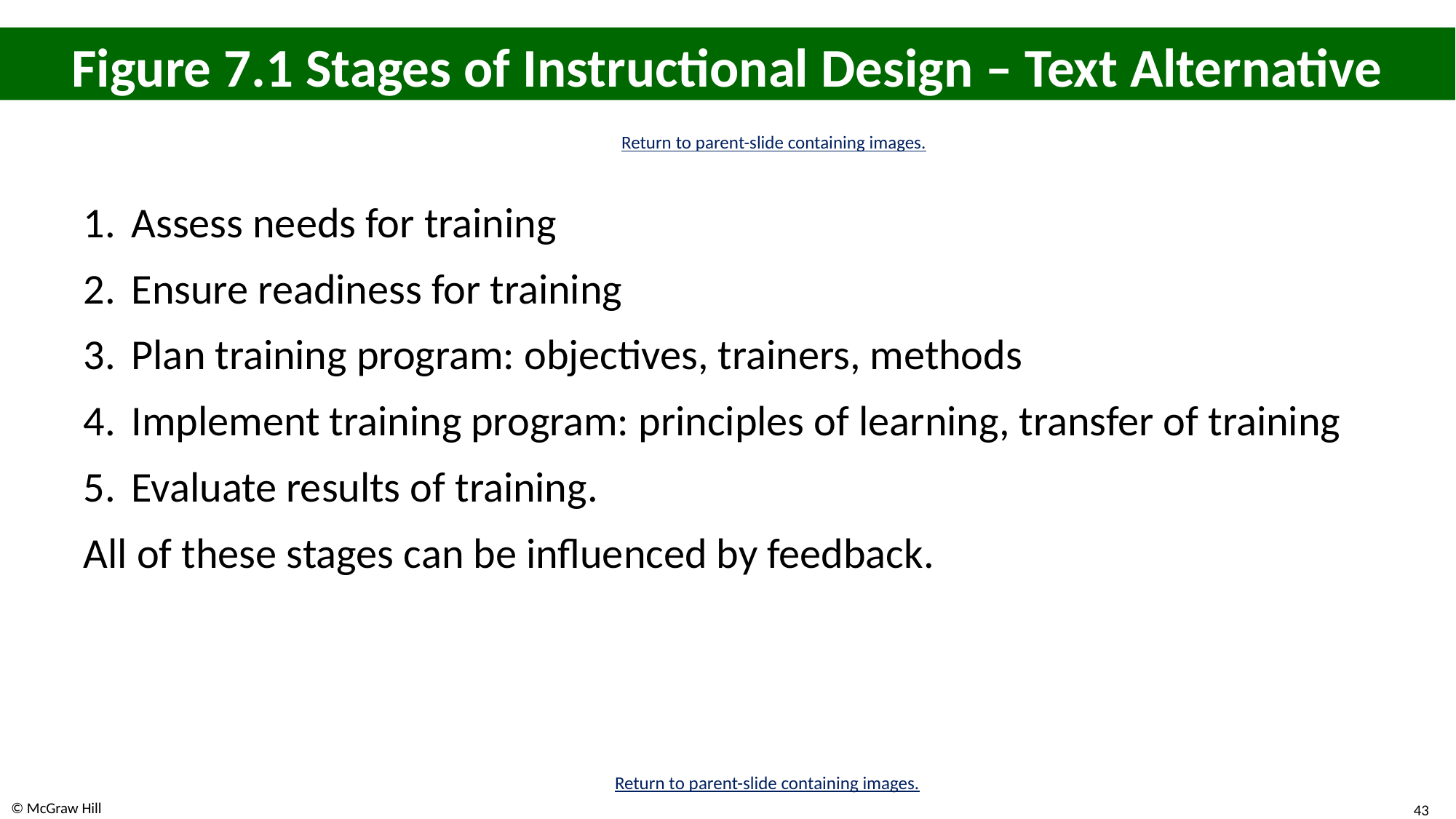

# Figure 7.1 Stages of Instructional Design – Text Alternative
Return to parent-slide containing images.
Assess needs for training
Ensure readiness for training
Plan training program: objectives, trainers, methods
Implement training program: principles of learning, transfer of training
Evaluate results of training.
All of these stages can be influenced by feedback.
Return to parent-slide containing images.